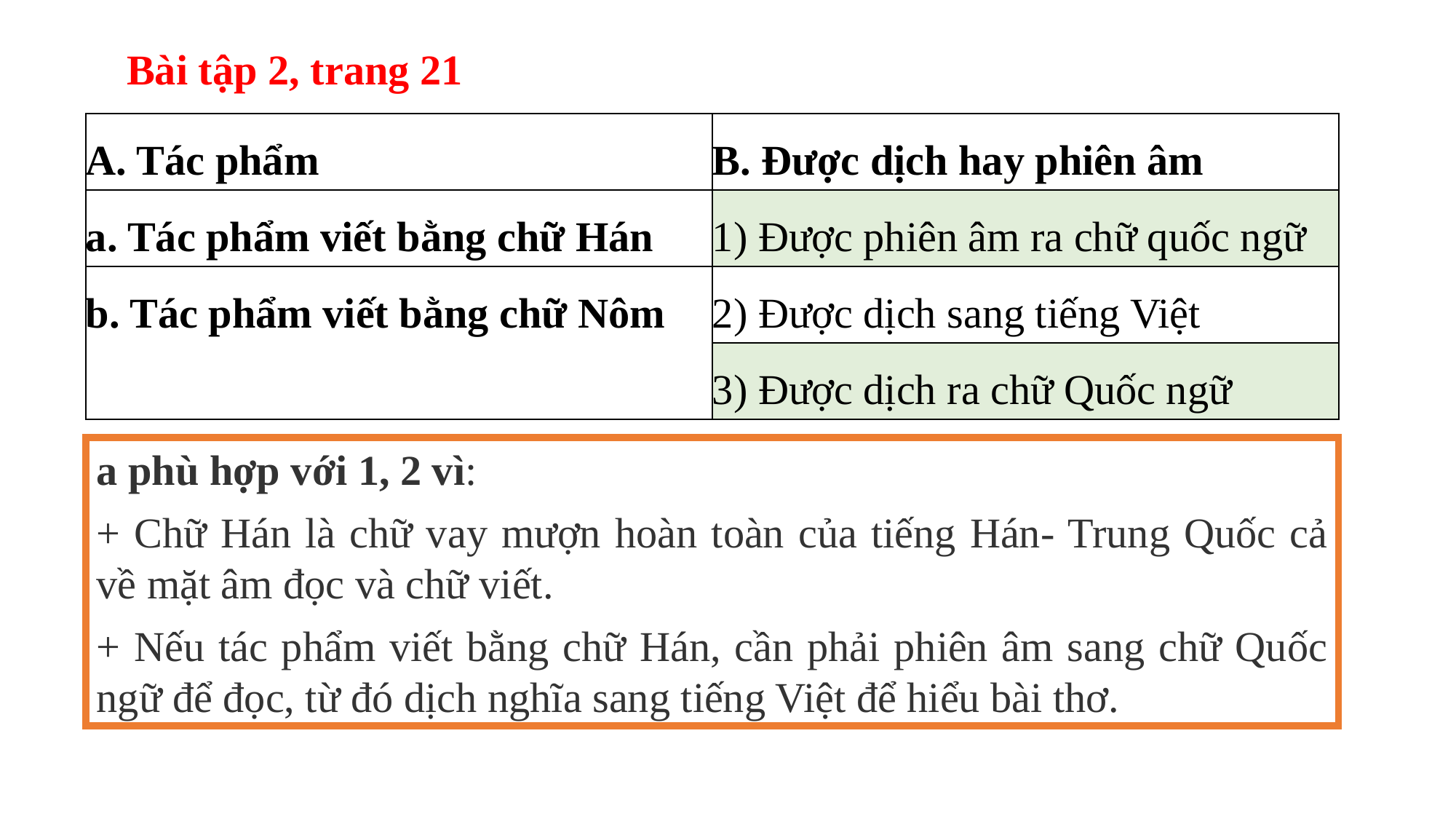

Bài tập 2, trang 21

| A. Tác phẩm | B. Được dịch hay phiên âm |
| --- | --- |
| a. Tác phẩm viết bằng chữ Hán | 1) Được phiên âm ra chữ quốc ngữ |
| b. Tác phẩm viết bằng chữ Nôm | 2) Được dịch sang tiếng Việt |
|  | 3) Được dịch ra chữ Quốc ngữ |
a phù hợp với 1, 2 vì:
+ Chữ Hán là chữ vay mượn hoàn toàn của tiếng Hán- Trung Quốc cả về mặt âm đọc và chữ viết.
+ Nếu tác phẩm viết bằng chữ Hán, cần phải phiên âm sang chữ Quốc ngữ để đọc, từ đó dịch nghĩa sang tiếng Việt để hiểu bài thơ.